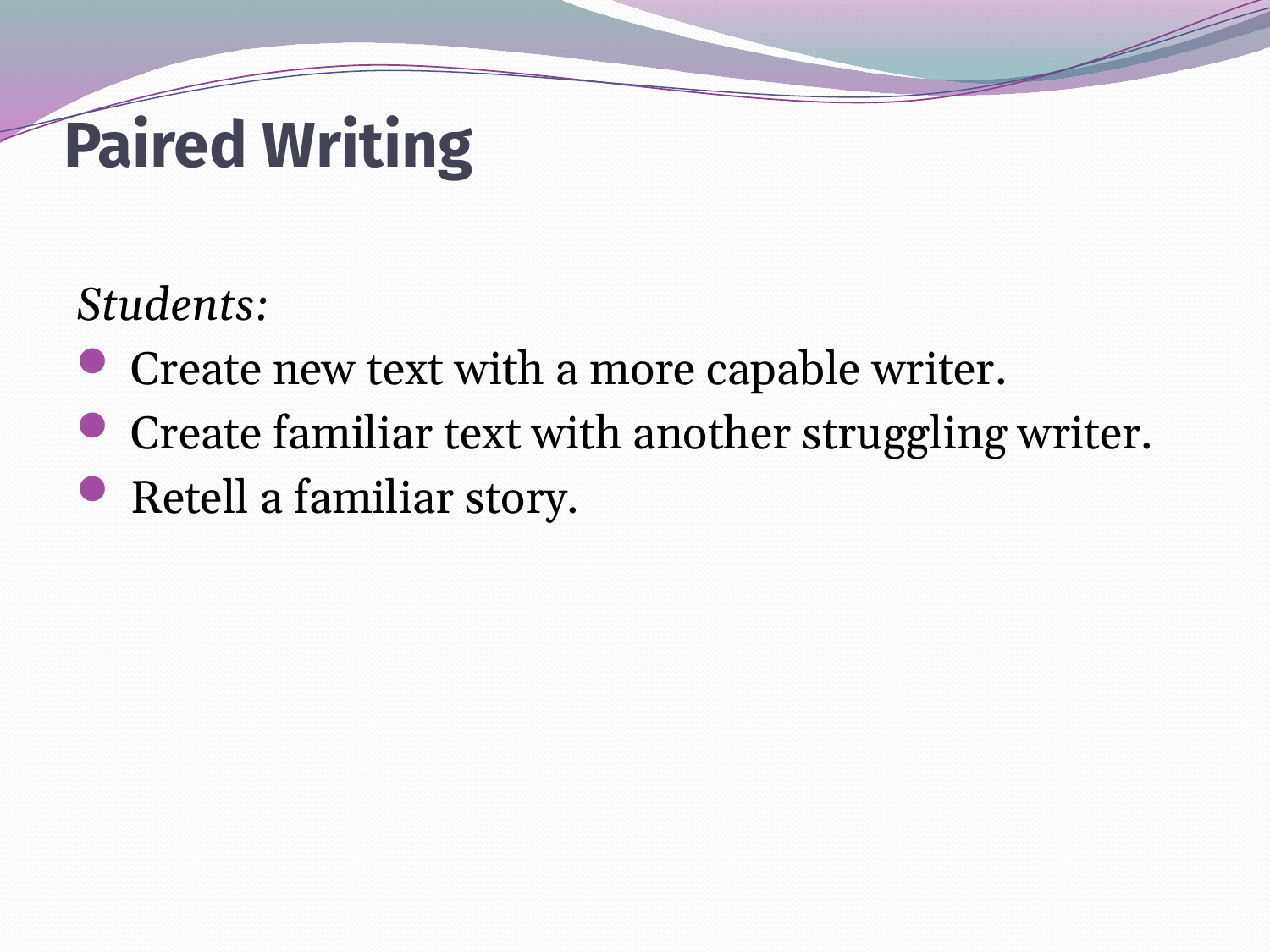

# Paired Writing
Students:
 Create new text with a more capable writer.
 Create familiar text with another struggling writer.
 Retell a familiar story.